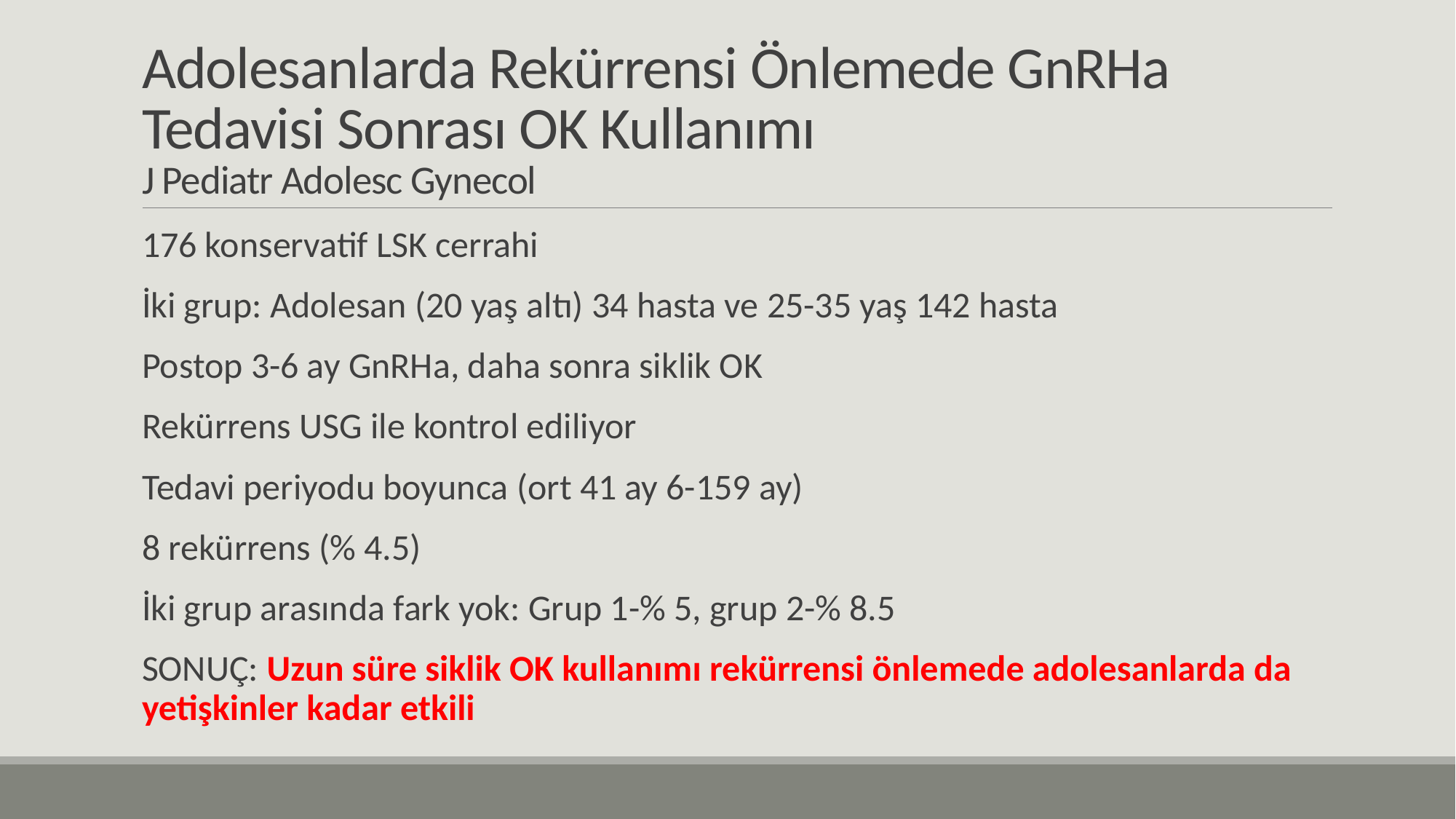

# Adolesanlarda Rekürrensi Önlemede GnRHa Tedavisi Sonrası OK Kullanımı J Pediatr Adolesc Gynecol
176 konservatif LSK cerrahi
İki grup: Adolesan (20 yaş altı) 34 hasta ve 25-35 yaş 142 hasta
Postop 3-6 ay GnRHa, daha sonra siklik OK
Rekürrens USG ile kontrol ediliyor
Tedavi periyodu boyunca (ort 41 ay 6-159 ay)
8 rekürrens (% 4.5)
İki grup arasında fark yok: Grup 1-% 5, grup 2-% 8.5
SONUÇ: Uzun süre siklik OK kullanımı rekürrensi önlemede adolesanlarda da yetişkinler kadar etkili